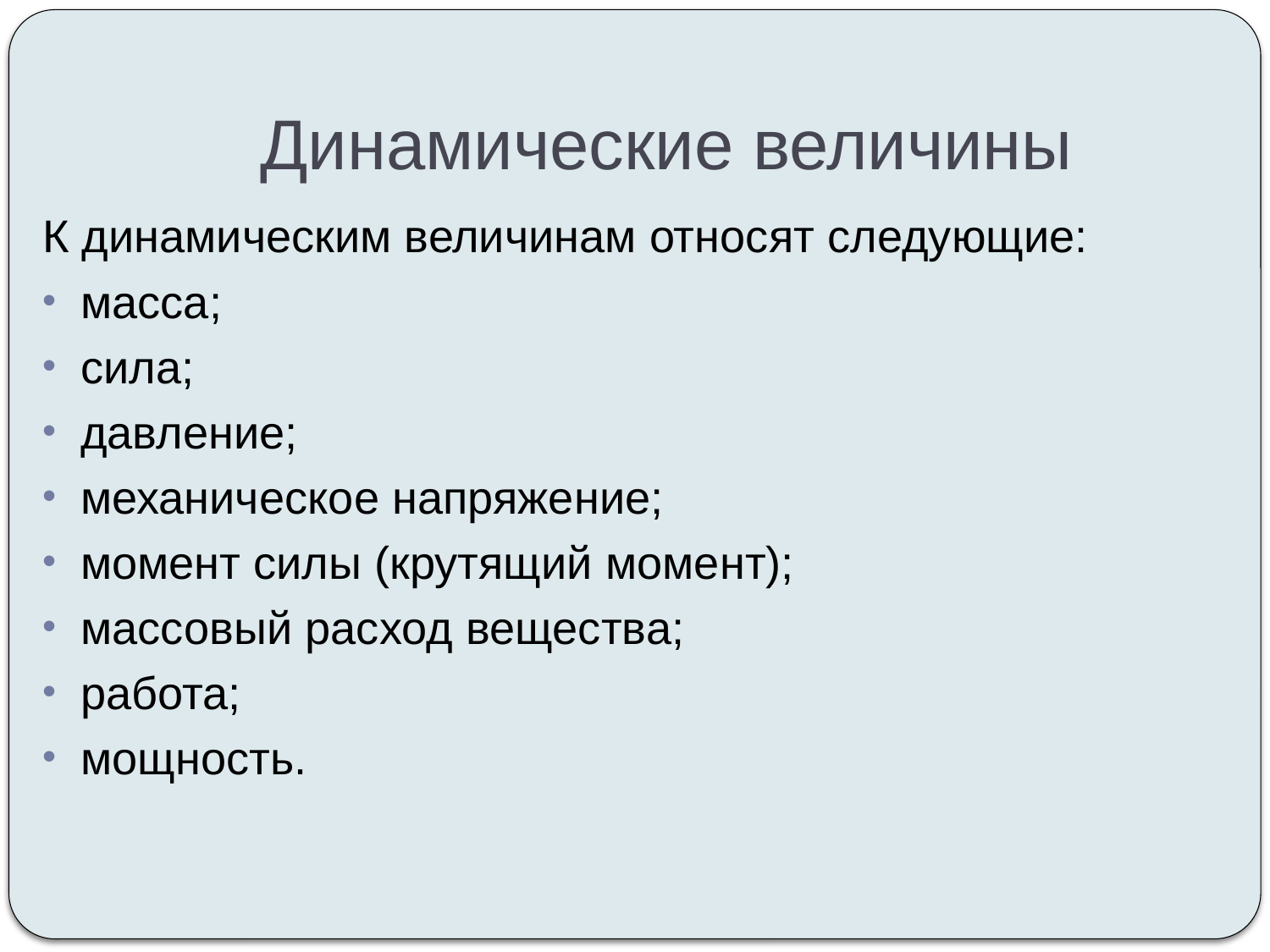

# Динамические величины
К динамическим величинам относят следующие:
масса;
сила;
давление;
механическое напряжение;
момент силы (крутящий момент);
массовый расход вещества;
работа;
мощность.